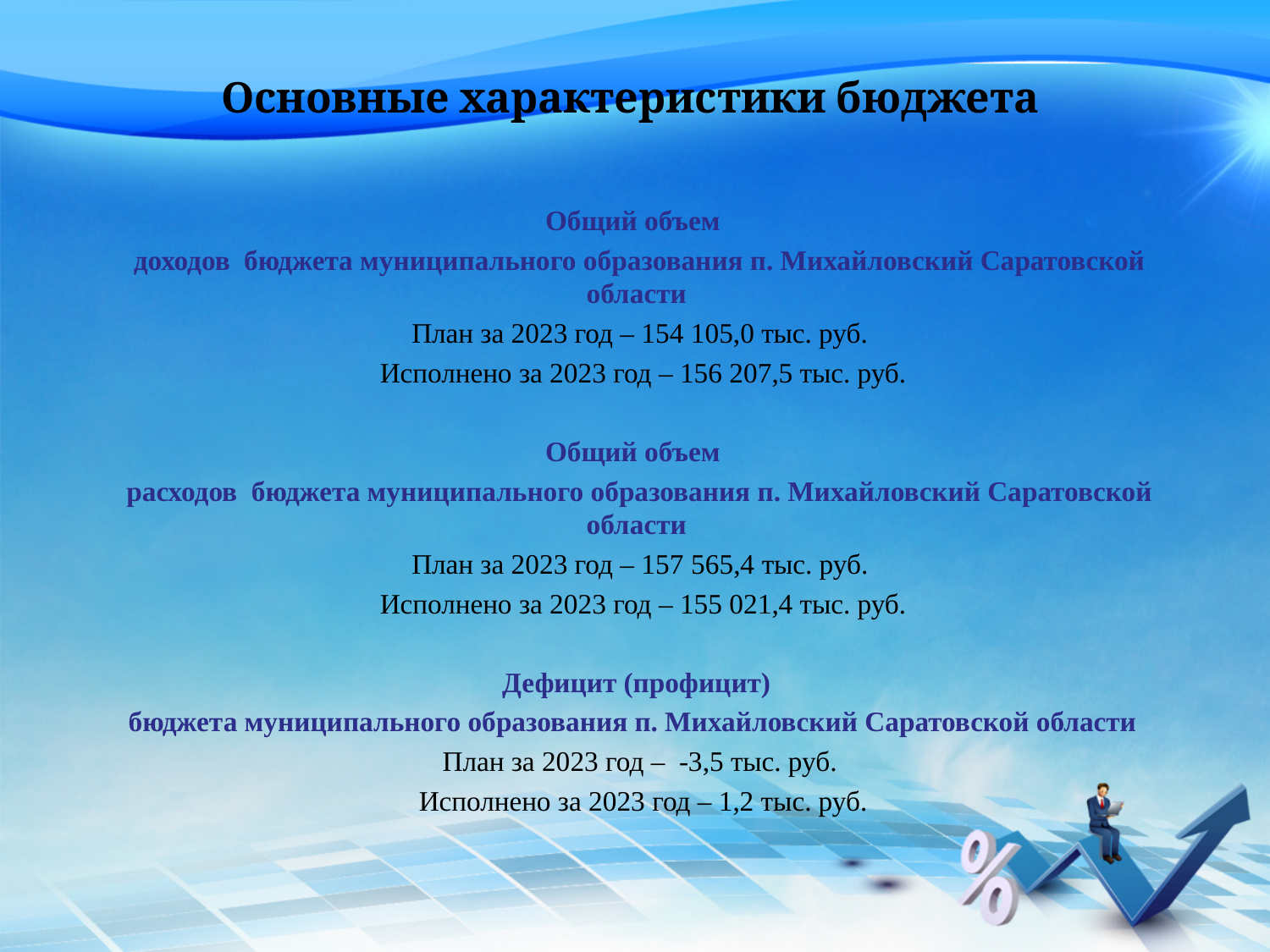

# Основные характеристики бюджета
Общий объем
доходов  бюджета муниципального образования п. Михайловский Саратовской области
План за 2023 год – 154 105,0 тыс. руб.
 Исполнено за 2023 год – 156 207,5 тыс. руб.

Общий объем
расходов  бюджета муниципального образования п. Михайловский Саратовской области
План за 2023 год – 157 565,4 тыс. руб.
 Исполнено за 2023 год – 155 021,4 тыс. руб.

Дефицит (профицит)
бюджета муниципального образования п. Михайловский Саратовской области
План за 2023 год –  -3,5 тыс. руб.
 Исполнено за 2023 год – 1,2 тыс. руб.